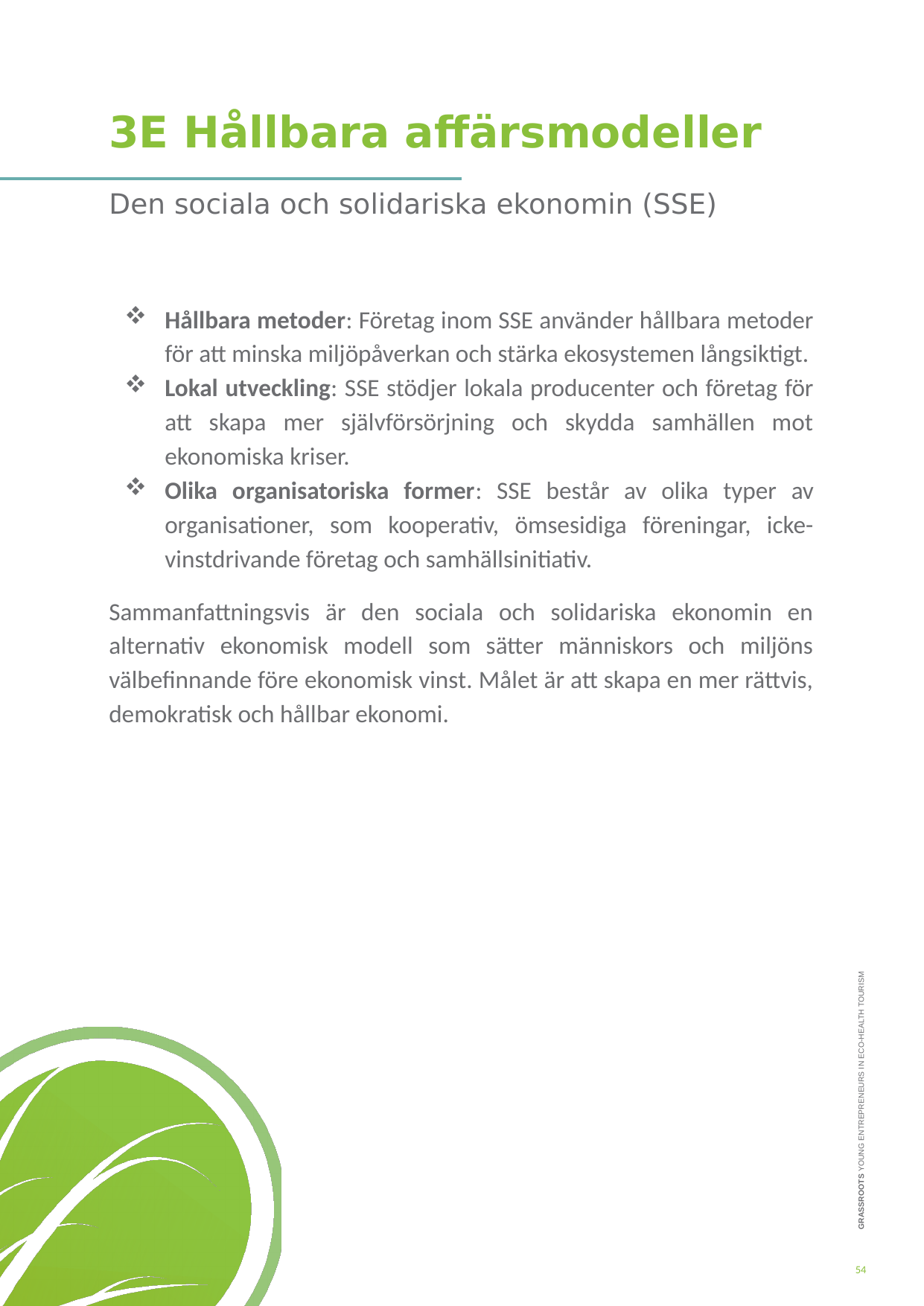

3E Hållbara affärsmodeller
Den sociala och solidariska ekonomin (SSE)
Hållbara metoder: Företag inom SSE använder hållbara metoder för att minska miljöpåverkan och stärka ekosystemen långsiktigt.
Lokal utveckling: SSE stödjer lokala producenter och företag för att skapa mer självförsörjning och skydda samhällen mot ekonomiska kriser.
Olika organisatoriska former: SSE består av olika typer av organisationer, som kooperativ, ömsesidiga föreningar, icke-vinstdrivande företag och samhällsinitiativ.
Sammanfattningsvis är den sociala och solidariska ekonomin en alternativ ekonomisk modell som sätter människors och miljöns välbefinnande före ekonomisk vinst. Målet är att skapa en mer rättvis, demokratisk och hållbar ekonomi.

54